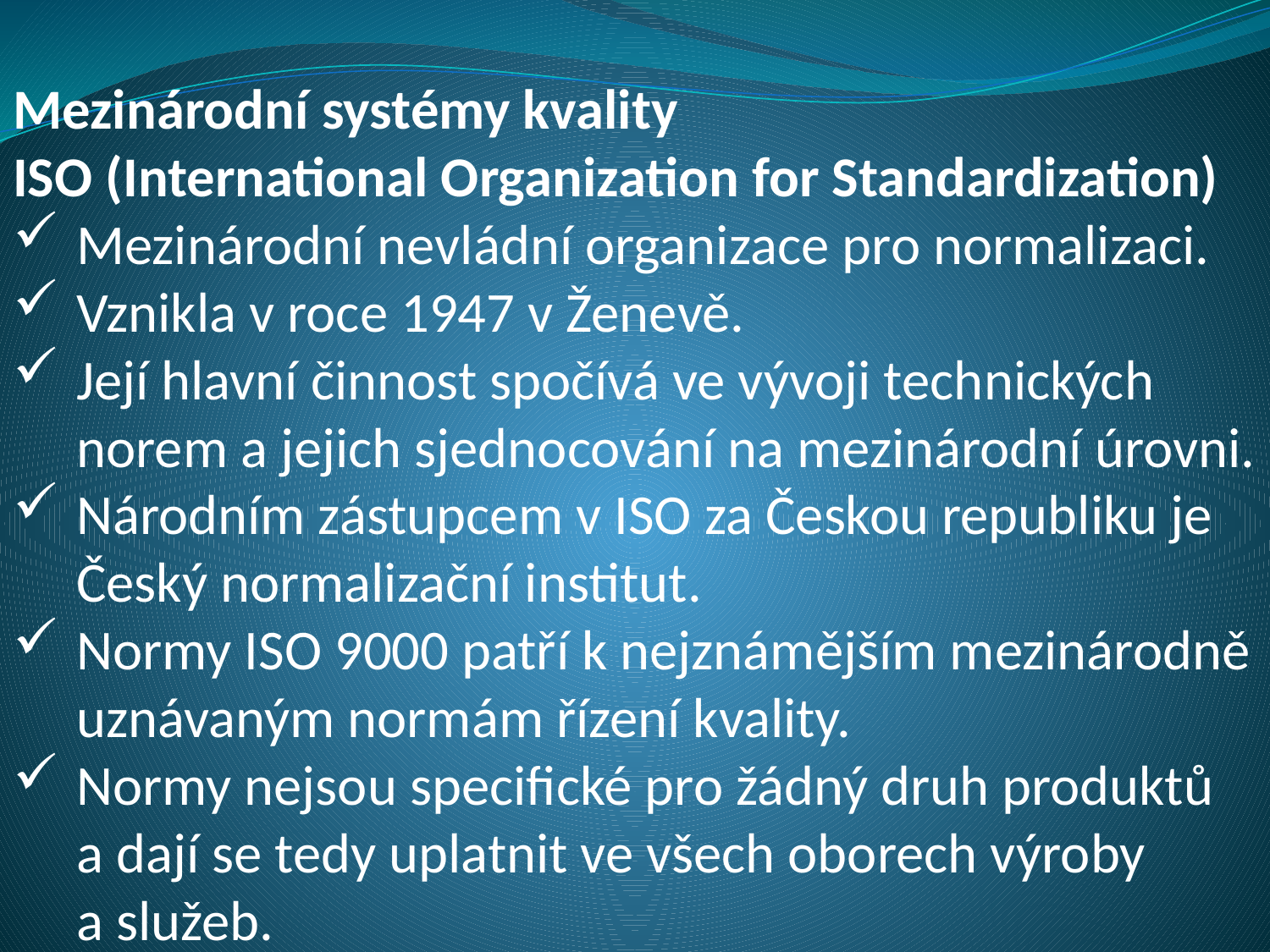

Mezinárodní systémy kvality
ISO (International Organization for Standardization)
Mezinárodní nevládní organizace pro normalizaci.
Vznikla v roce 1947 v Ženevě.
Její hlavní činnost spočívá ve vývoji technických norem a jejich sjednocování na mezinárodní úrovni.
Národním zástupcem v ISO za Českou republiku je Český normalizační institut.
Normy ISO 9000 patří k nejznámějším mezinárodně uznávaným normám řízení kvality.
Normy nejsou specifické pro žádný druh produktů
a dají se tedy uplatnit ve všech oborech výroby
a služeb.